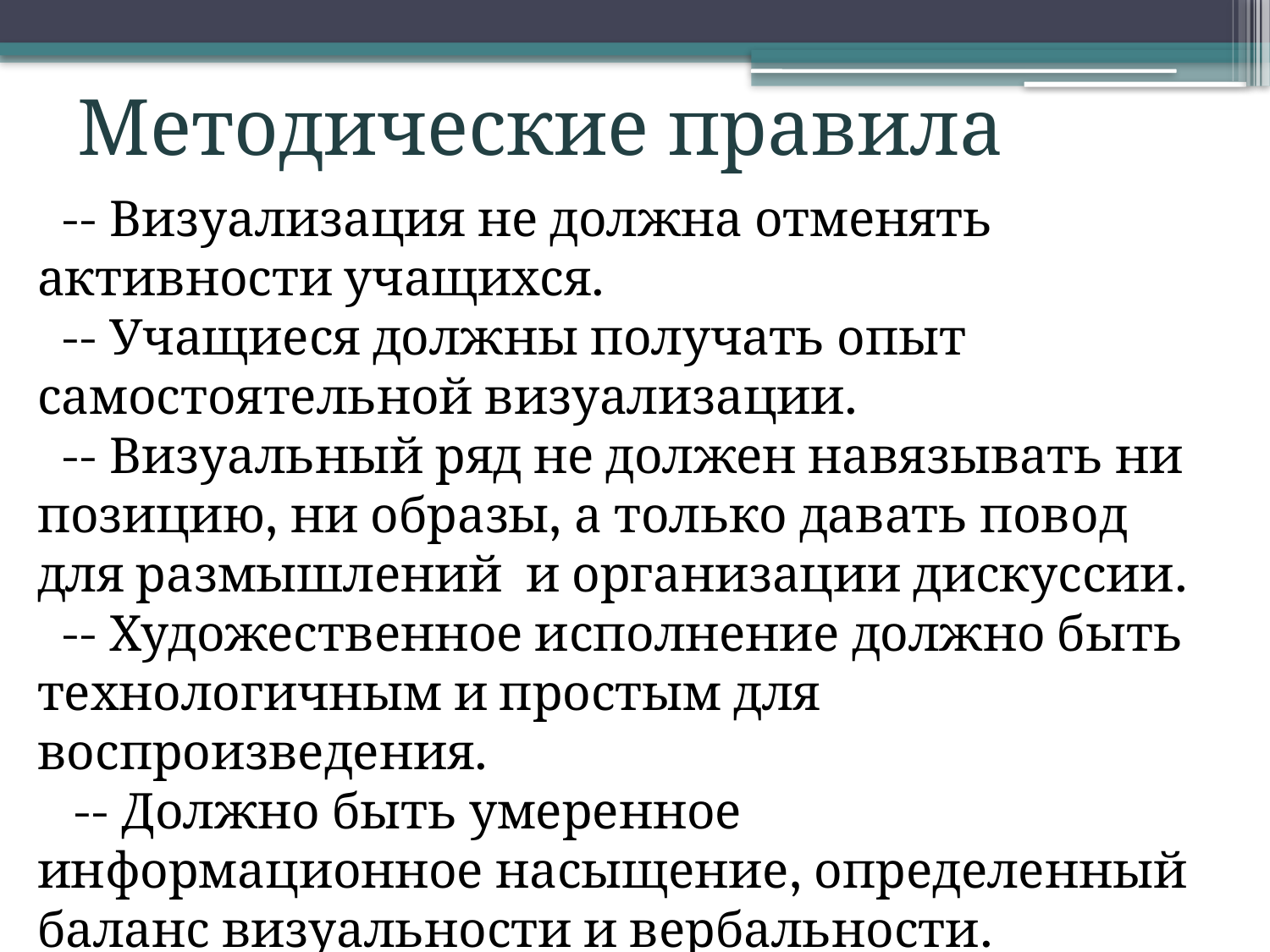

# Методические правила
  -- Визуализация не должна отменять активности учащихся.
  -- Учащиеся должны получать опыт самостоятельной визуализации.
  -- Визуальный ряд не должен навязывать ни позицию, ни образы, а только давать повод для размышлений  и организации дискуссии.
  -- Художественное исполнение должно быть технологичным и простым для воспроизведения.
   -- Должно быть умеренное информационное насыщение, определенный баланс визуальности и вербальности.